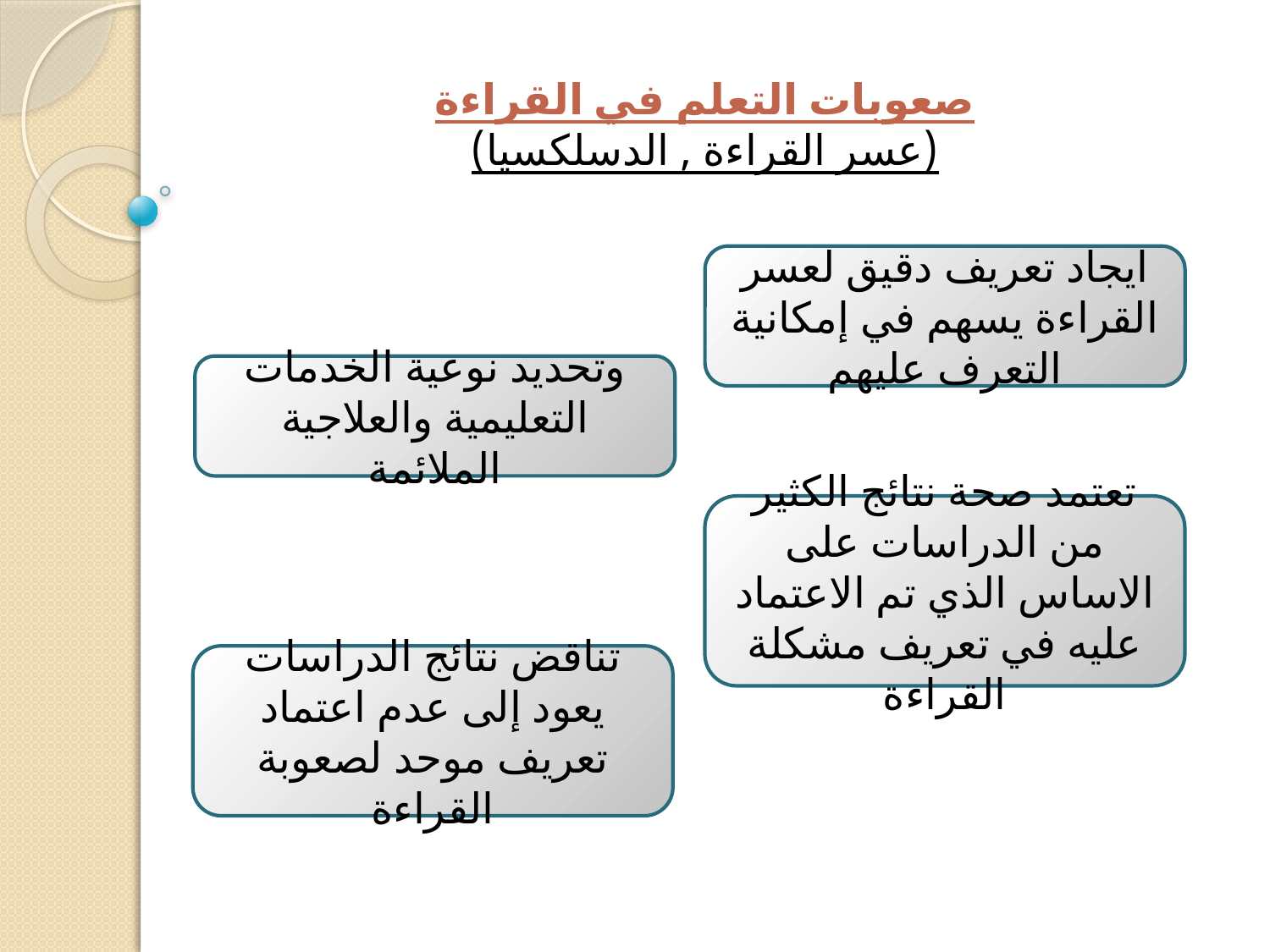

صعوبات التعلم في القراءة
(عسر القراءة , الدسلكسيا)
ايجاد تعريف دقيق لعسر القراءة يسهم في إمكانية التعرف عليهم
وتحديد نوعية الخدمات التعليمية والعلاجية الملائمة
تعتمد صحة نتائج الكثير من الدراسات على الاساس الذي تم الاعتماد عليه في تعريف مشكلة القراءة
تناقض نتائج الدراسات يعود إلى عدم اعتماد تعريف موحد لصعوبة القراءة